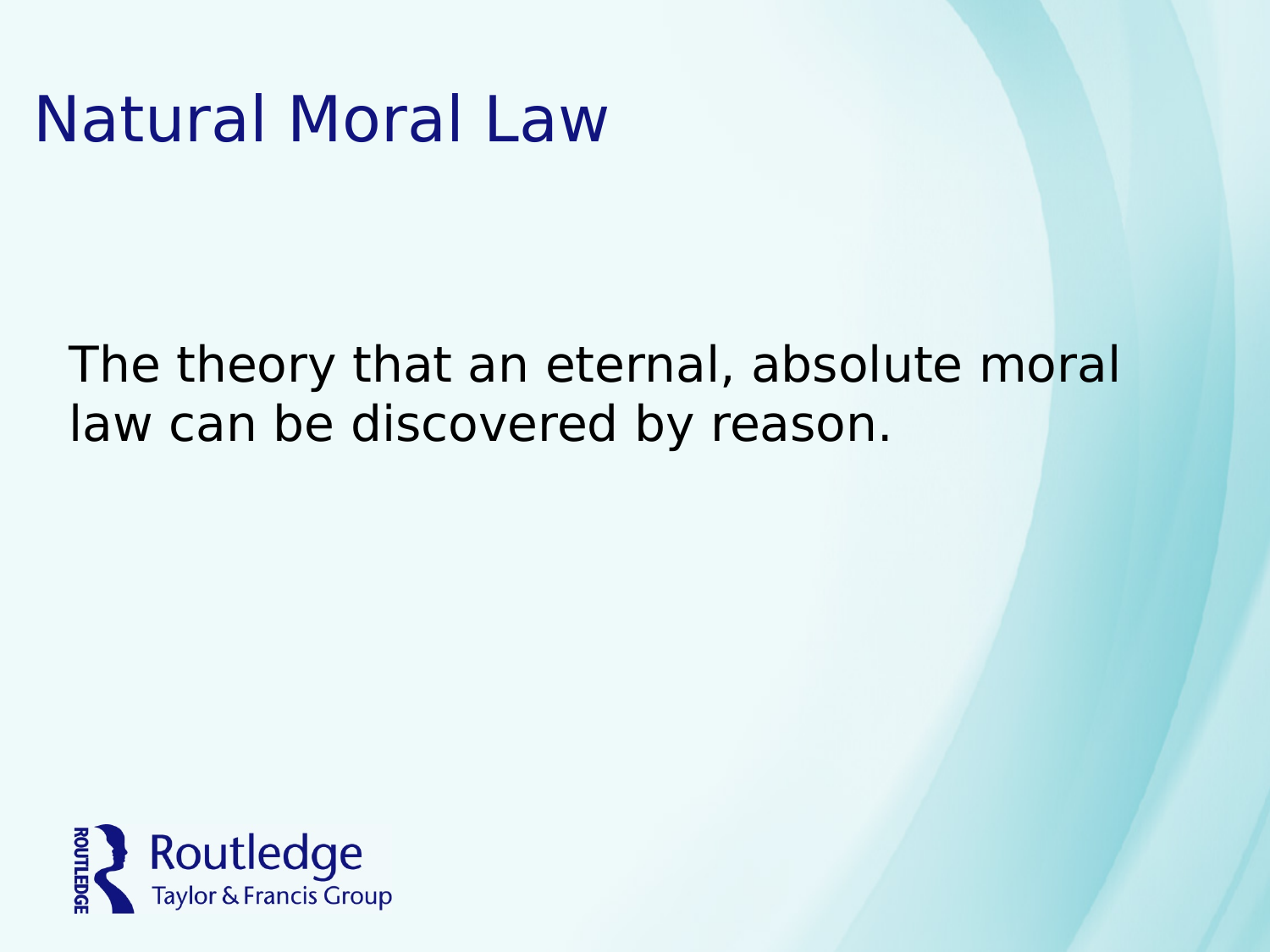

# Natural Moral Law
The theory that an eternal, absolute moral law can be discovered by reason.